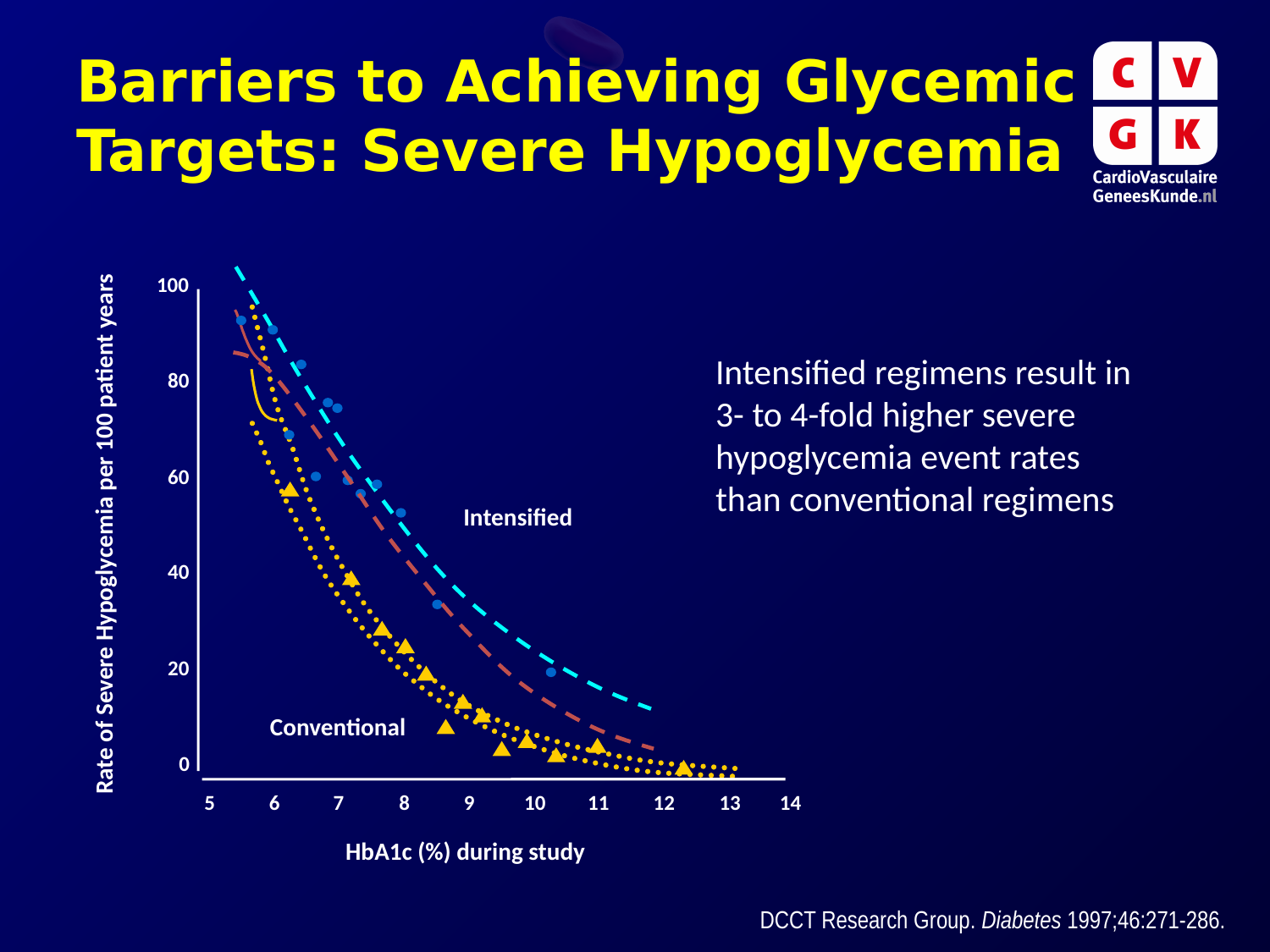

Barriers to Achieving Glycemic Targets: Severe Hypoglycemia
100

Intensified regimens result in
3- to 4-fold higher severe hypoglycemia event rates
than conventional regimens

80
60

Intensified
Rate of Severe Hypoglycemia per 100 patient years
40
20
Conventional
0
5
6
7
8
9
10
11
12
13
14
HbA1c (%) during study
DCCT Research Group. Diabetes 1997;46:271-286.